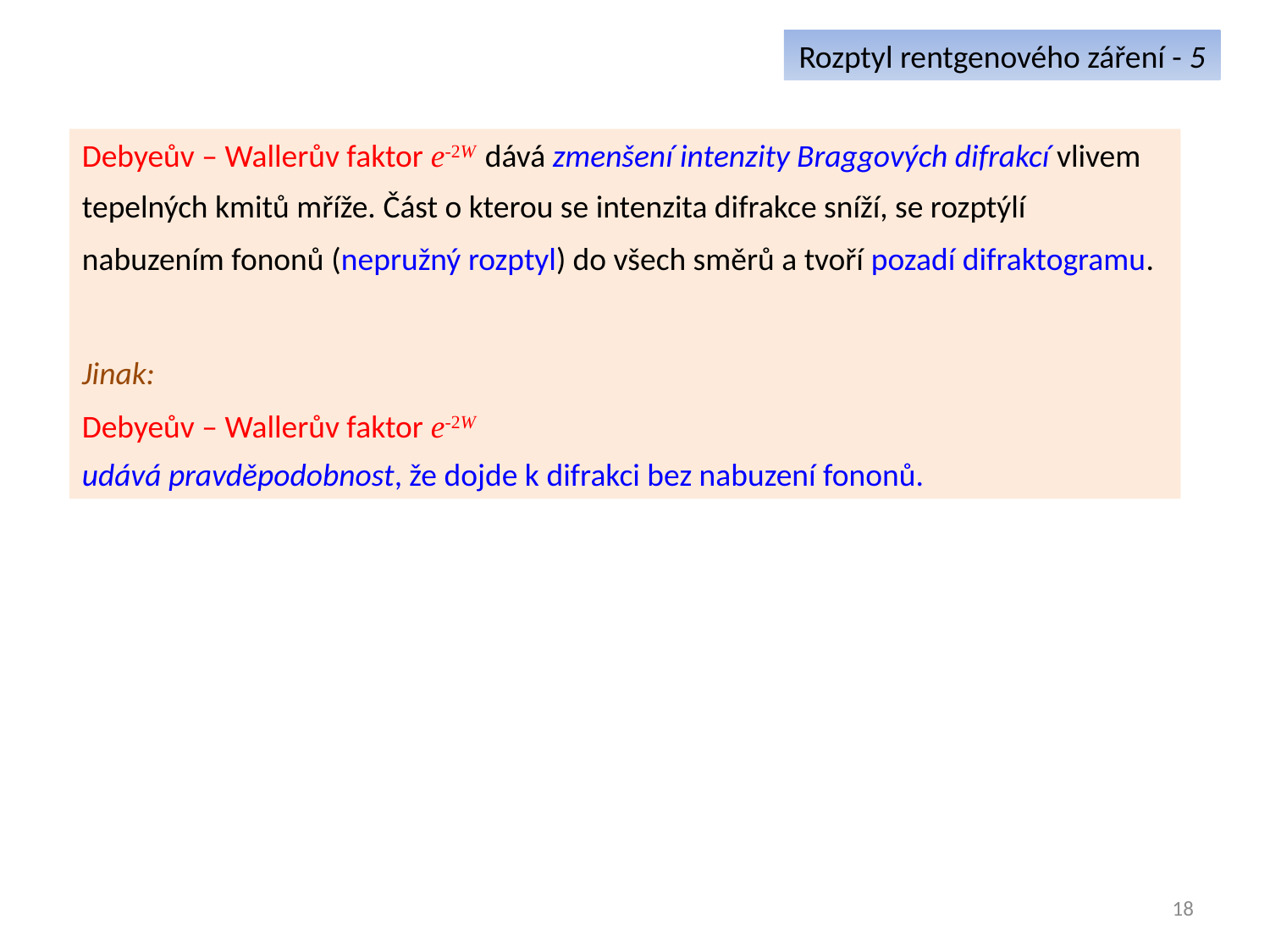

Rozptyl rentgenového záření - 5
Debyeův – Wallerův faktor e-2W  dává zmenšení intenzity Braggových difrakcí vlivem

tepelných kmitů mříže. Část o kterou se intenzita difrakce sníží, se rozptýlí

nabuzením fononů (nepružný rozptyl) do všech směrů a tvoří pozadí difraktogramu.

Jinak:

Debyeův – Wallerův faktor e-2W

udává pravděpodobnost, že dojde k difrakci bez nabuzení fononů.
18